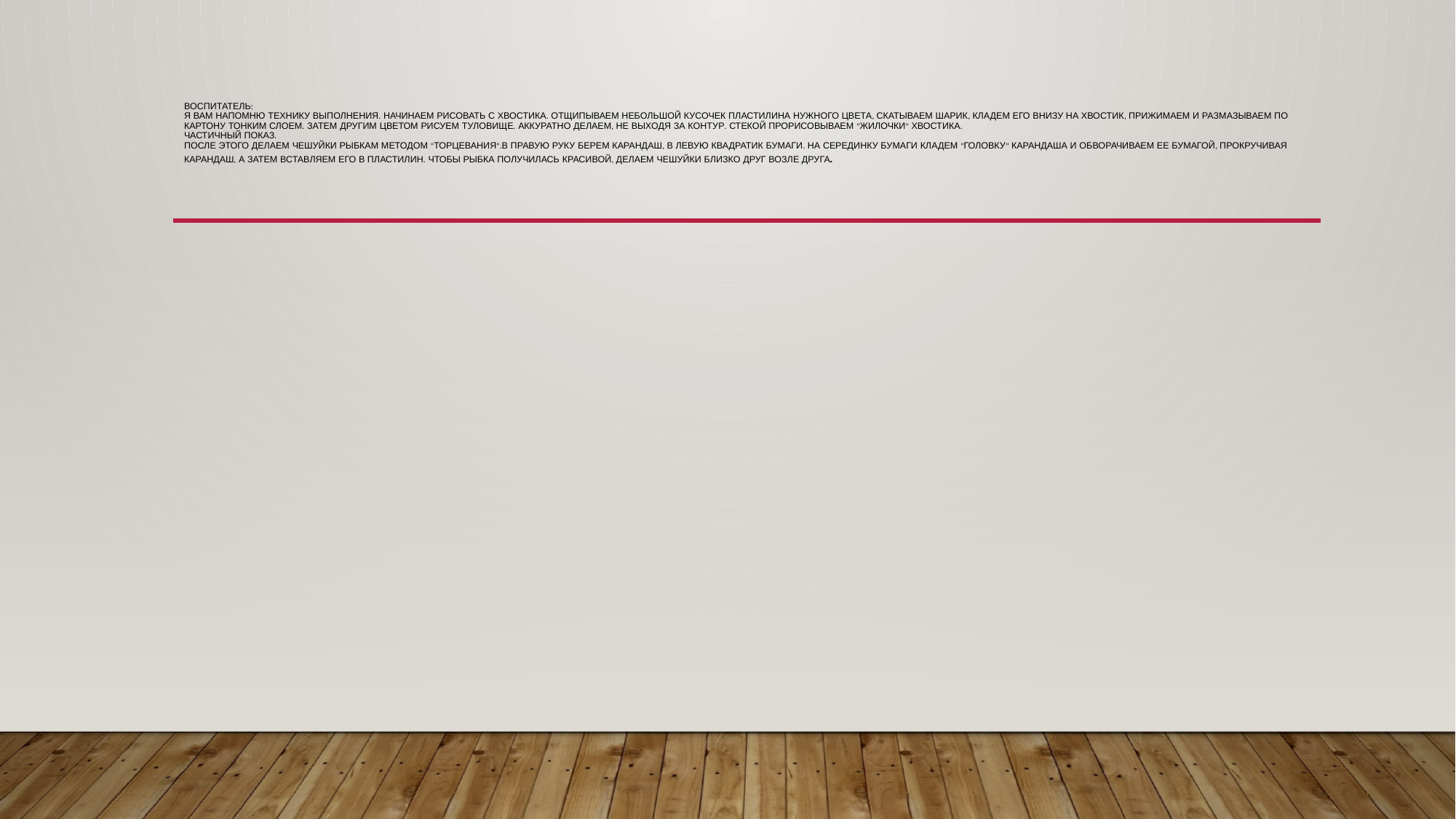

# Воспитатель: Я вам напомню технику выполнения. Начинаем рисовать с хвостика. Отщипываем небольшой кусочек пластилина нужного цвета, скатываем шарик, кладем его внизу на хвостик, прижимаем и размазываем по картону тонким слоем. Затем другим цветом рисуем туловище. Аккуратно делаем, не выходя за контур. Стекой прорисовываем "жилочки" хвостика. Частичный показ. После этого делаем чешуйки рыбкам методом "торцевания".В правую руку берем карандаш, в левую квадратик бумаги. На серединку бумаги кладем "головку" карандаша и обворачиваем ее бумагой, прокручивая карандаш, а затем вставляем его в пластилин. Чтобы рыбка получилась красивой, делаем чешуйки близко друг возле друга.